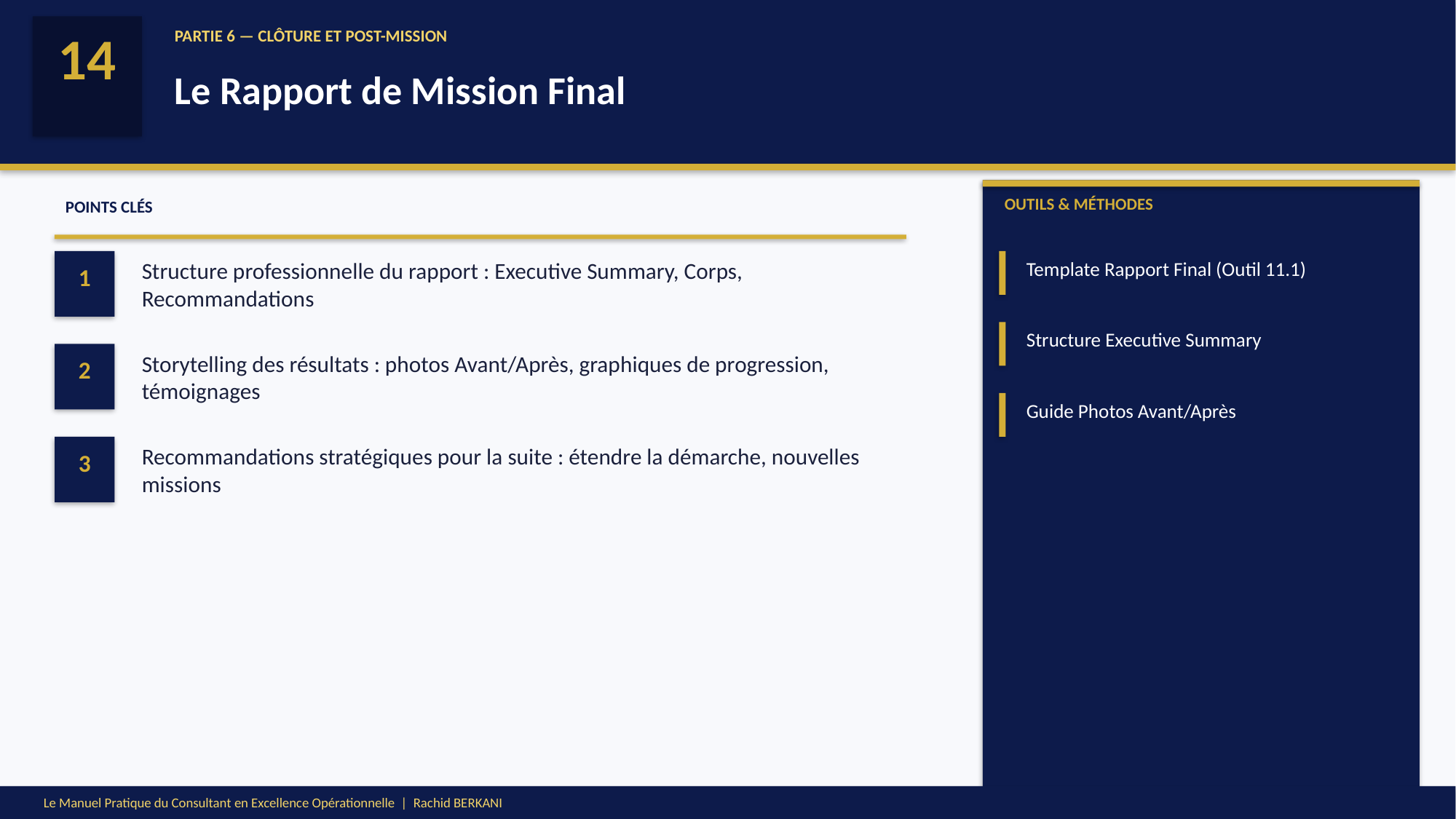

14
PARTIE 6 — CLÔTURE ET POST-MISSION
Le Rapport de Mission Final

OUTILS & MÉTHODES
POINTS CLÉS

Structure professionnelle du rapport : Executive Summary, Corps, Recommandations

Template Rapport Final (Outil 11.1)
1

Structure Executive Summary

Storytelling des résultats : photos Avant/Après, graphiques de progression, témoignages
2

Guide Photos Avant/Après

Recommandations stratégiques pour la suite : étendre la démarche, nouvelles missions
3

Le Manuel Pratique du Consultant en Excellence Opérationnelle  |  Rachid BERKANI